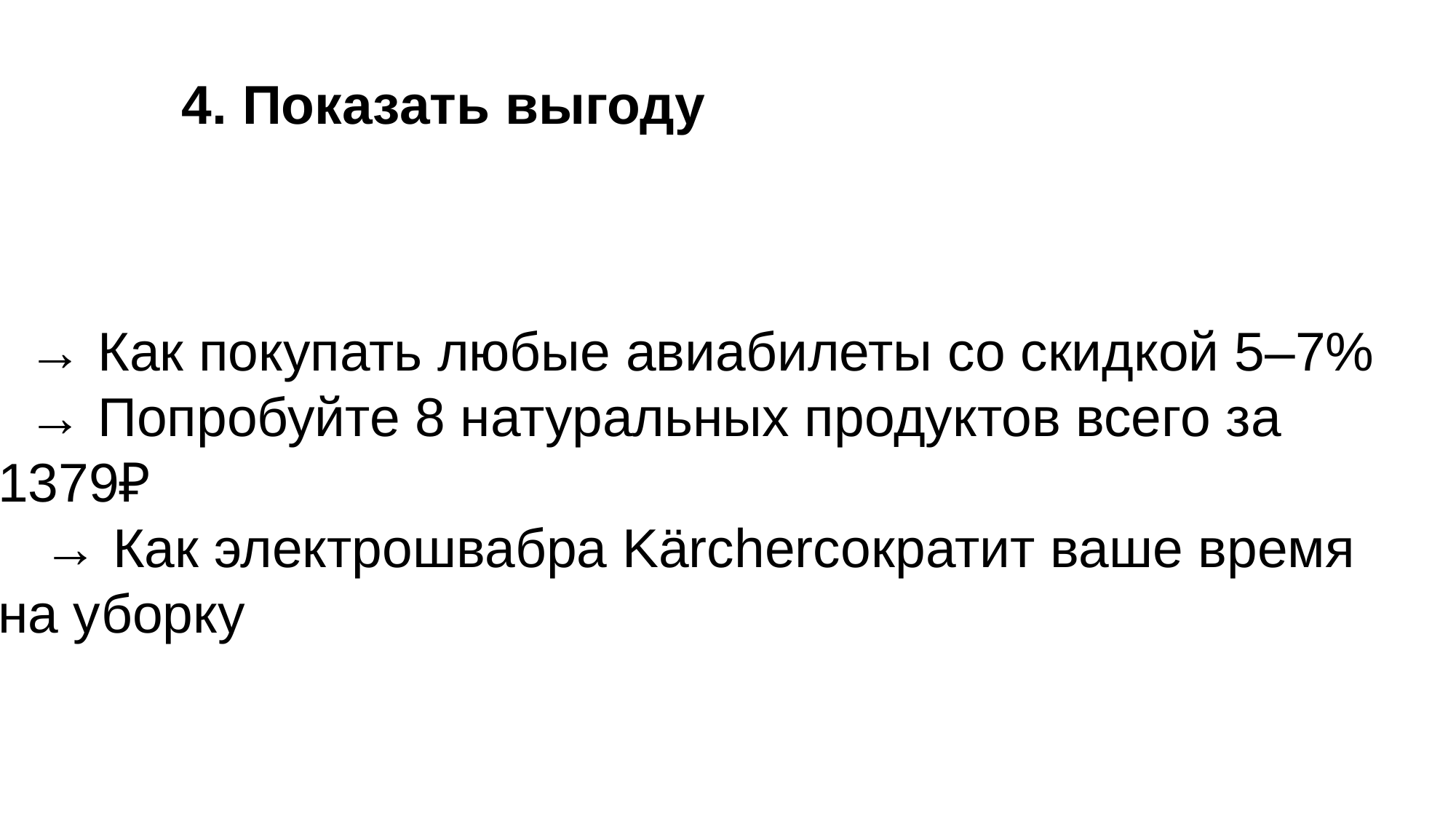

# 4. Показать выгоду
  → Как покупать любые авиабилеты со скидкой 5–7%
  → Попробуйте 8 натуральных продуктов всего за 1379₽
   → Как электрошвабра Kärcherсократит ваше время на уборку